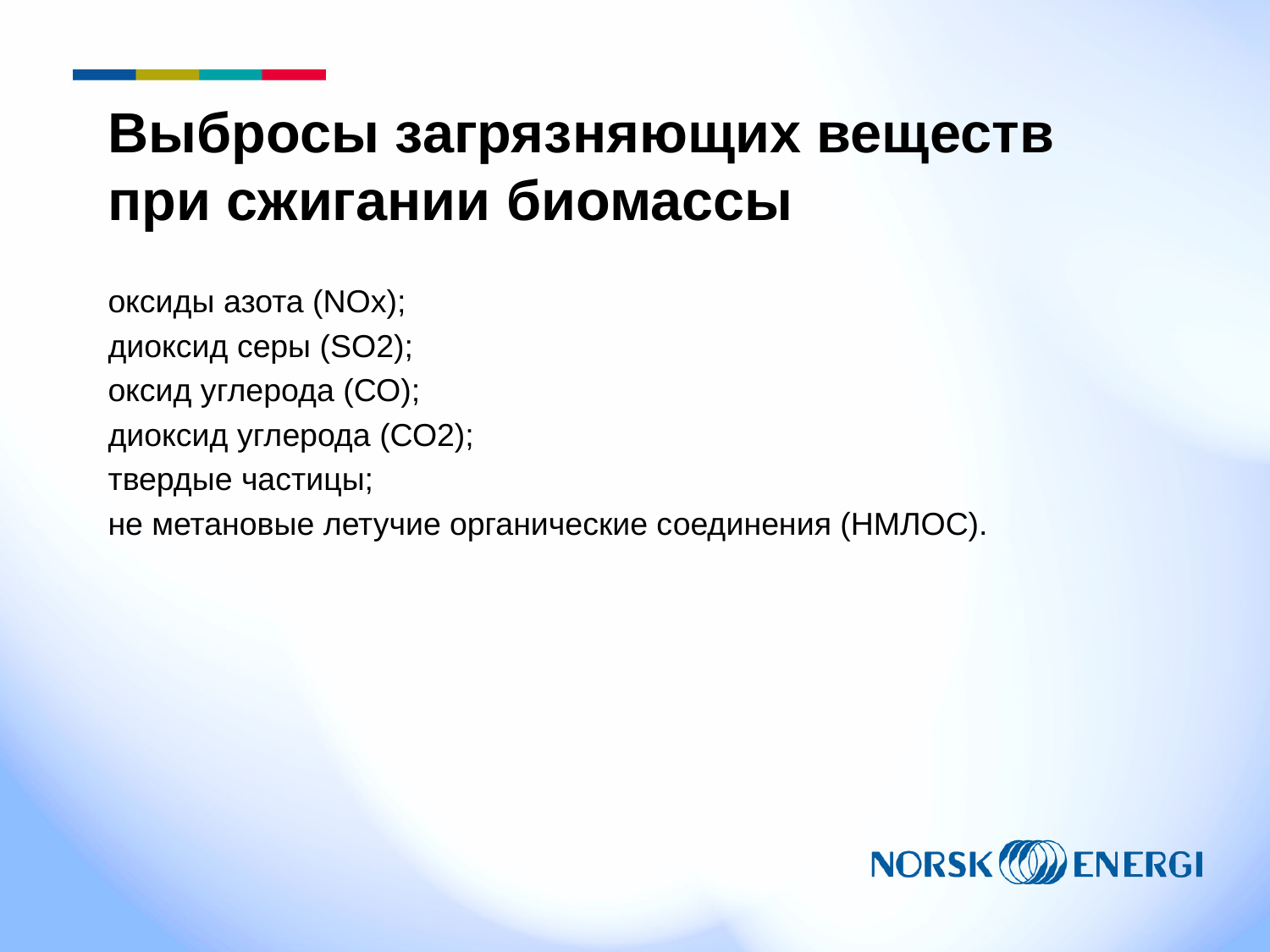

# Выбросы загрязняющих веществ при сжигании биомассы
оксиды азота (NOx);
диоксид серы (SО2);
оксид углерода (СО);
диоксид углерода (СО2);
твердые частицы;
не метановые летучие органические соединения (НМЛОС).